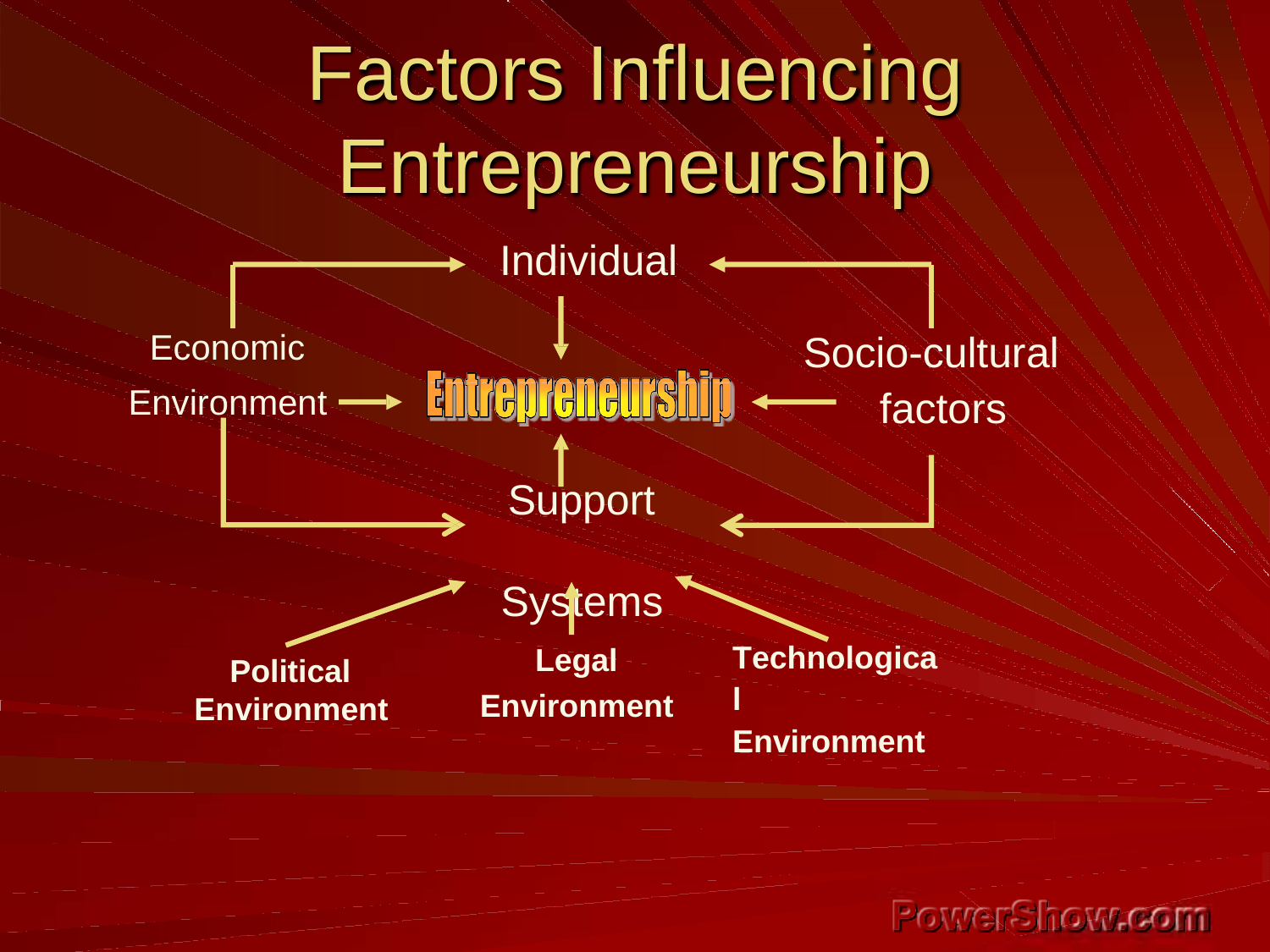

# Factors Influencing  Entrepreneurship
Individual

Economic  Environment
Socio-cultural  factors

Support  Systems

Legal  Environment
Technological  Environment
Political  Environment